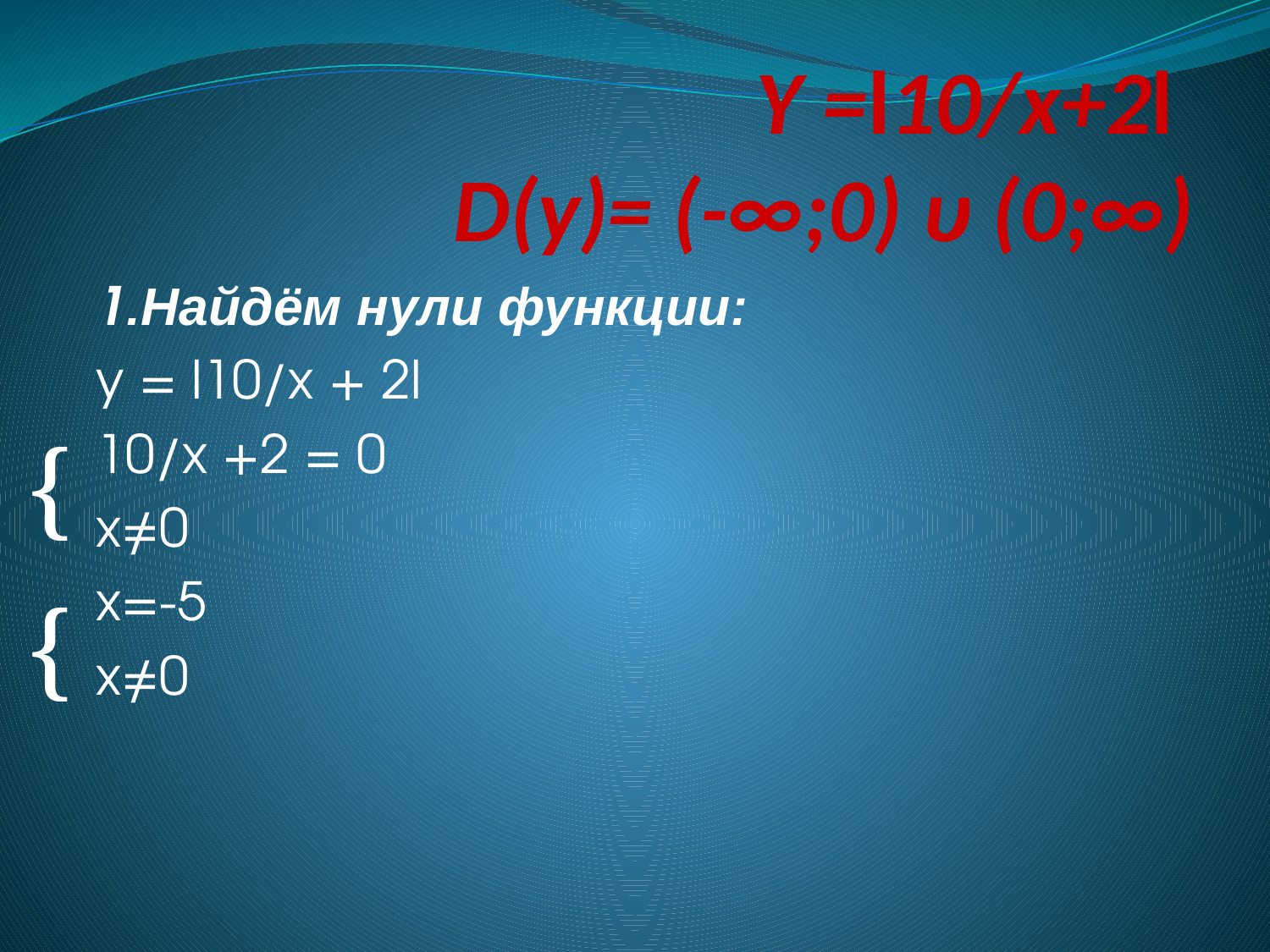

# Y =l10/x+2l D(y)= (-∞;0) υ (0;∞)
1.Найдём нули функции:
y = l10/x + 2l
10/x +2 = 0
x≠0
x=-5
x≠0
{
{